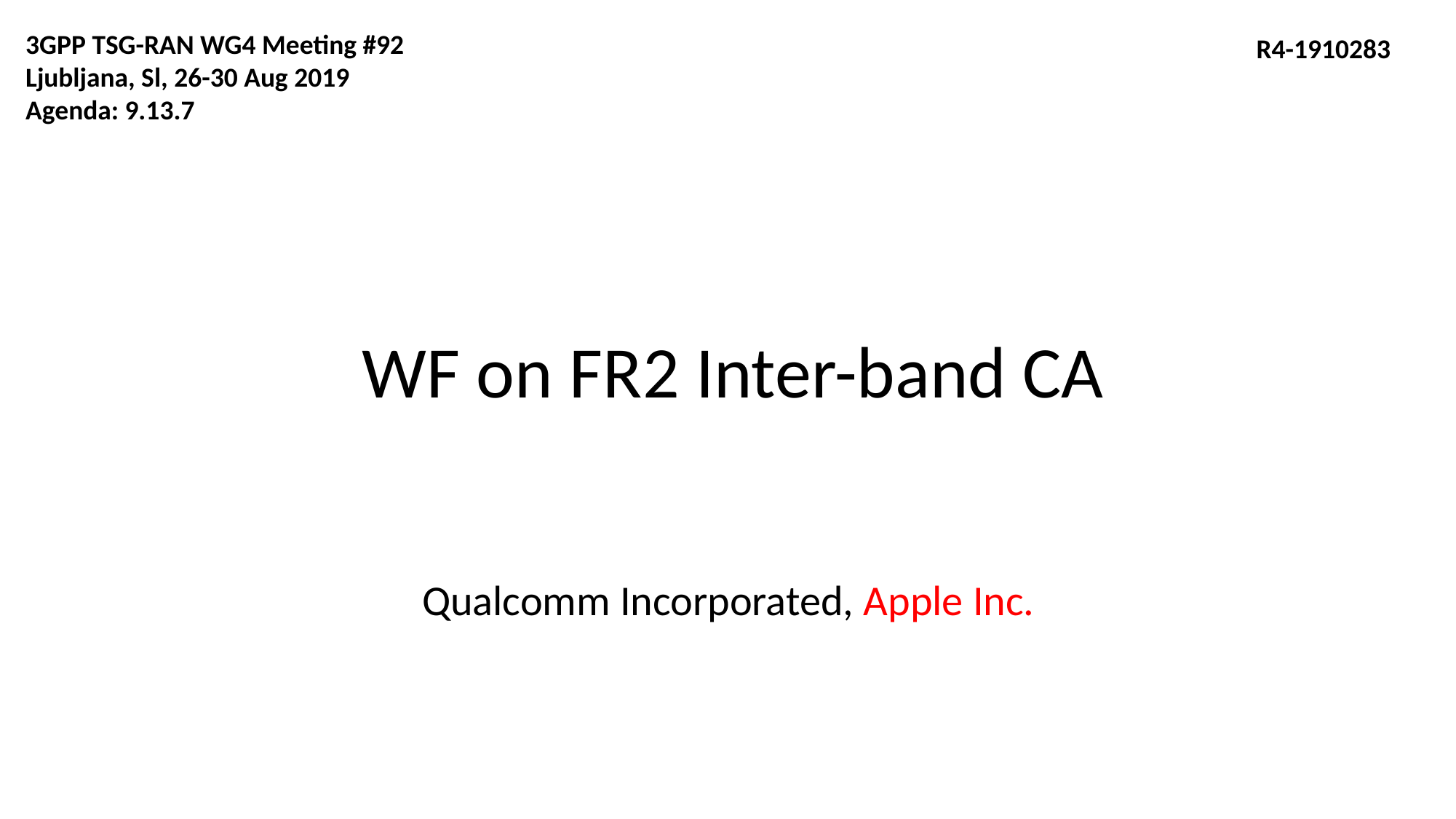

3GPP TSG-RAN WG4 Meeting #92
Ljubljana, Sl, 26-30 Aug 2019
Agenda: 9.13.7
R4-1910283
# WF on FR2 Inter-band CA
Qualcomm Incorporated, Apple Inc.